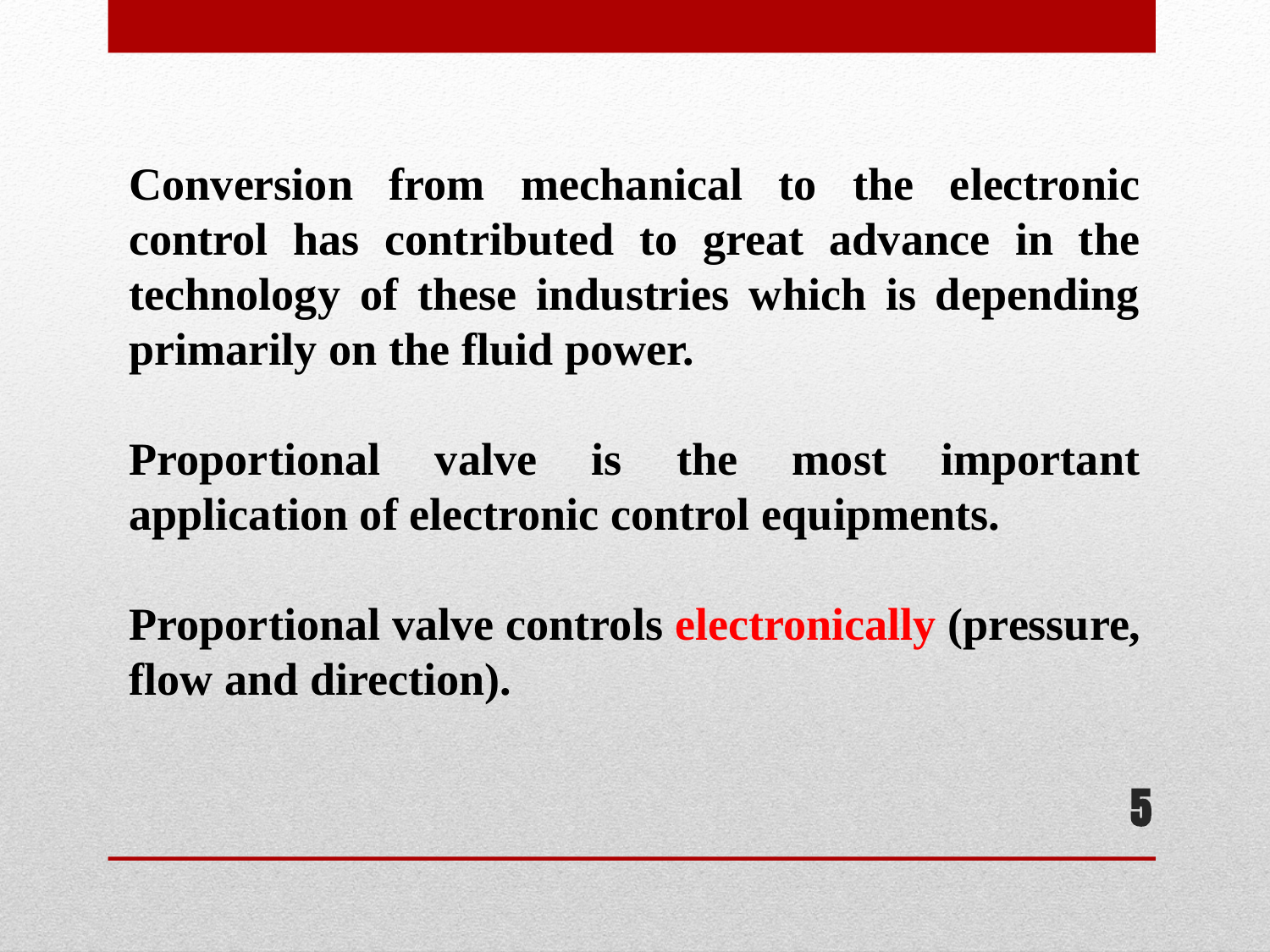

Conversion from mechanical to the electronic control has contributed to great advance in the technology of these industries which is depending primarily on the fluid power.

Proportional valve is the most important application of electronic control equipments.

Proportional valve controls electronically (pressure, flow and direction).
5